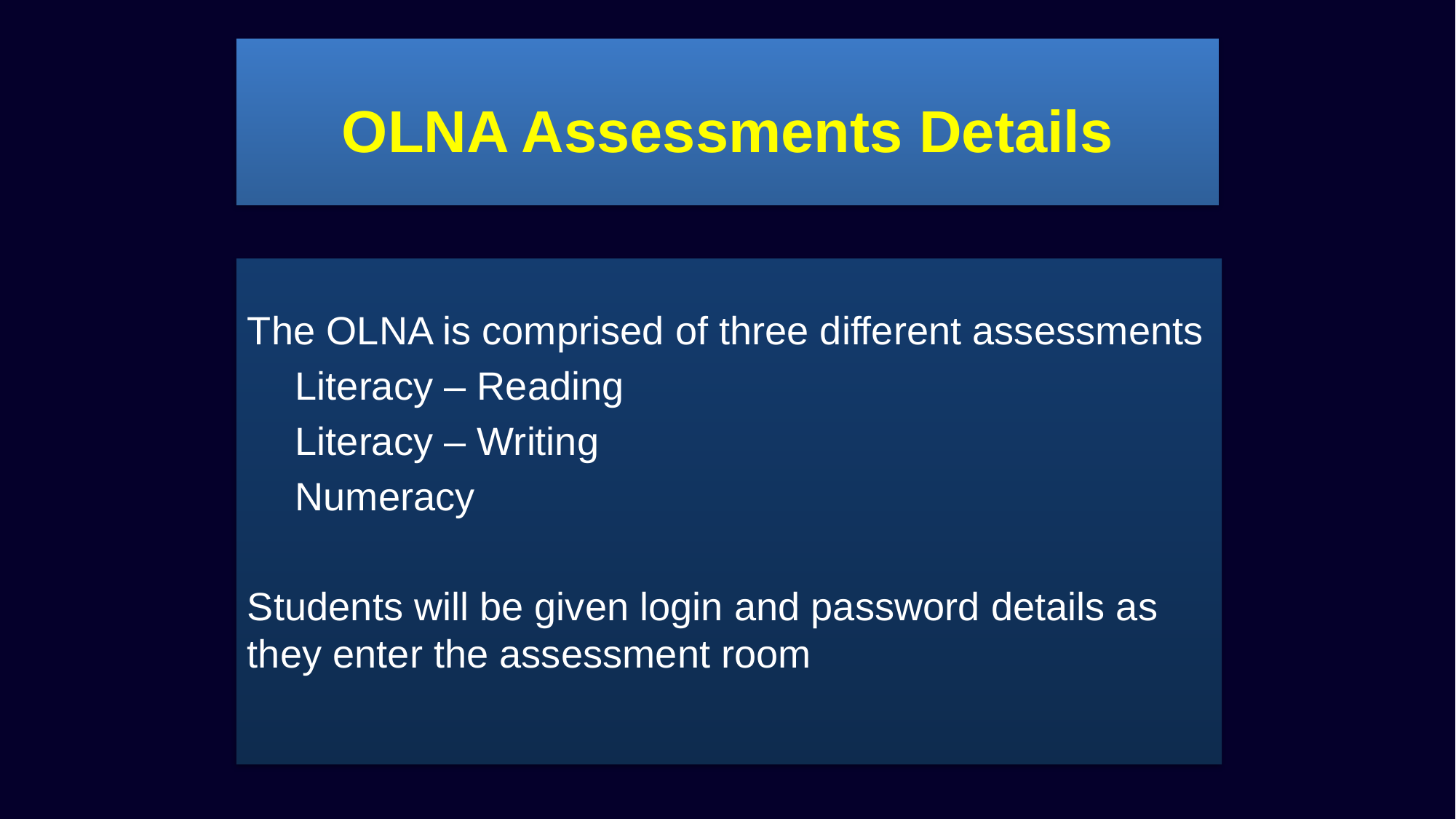

OLNA Assessments Details

The OLNA is comprised of three different assessments
Literacy – Reading
Literacy – Writing
Numeracy

Students will be given login and password details as they enter the assessment room